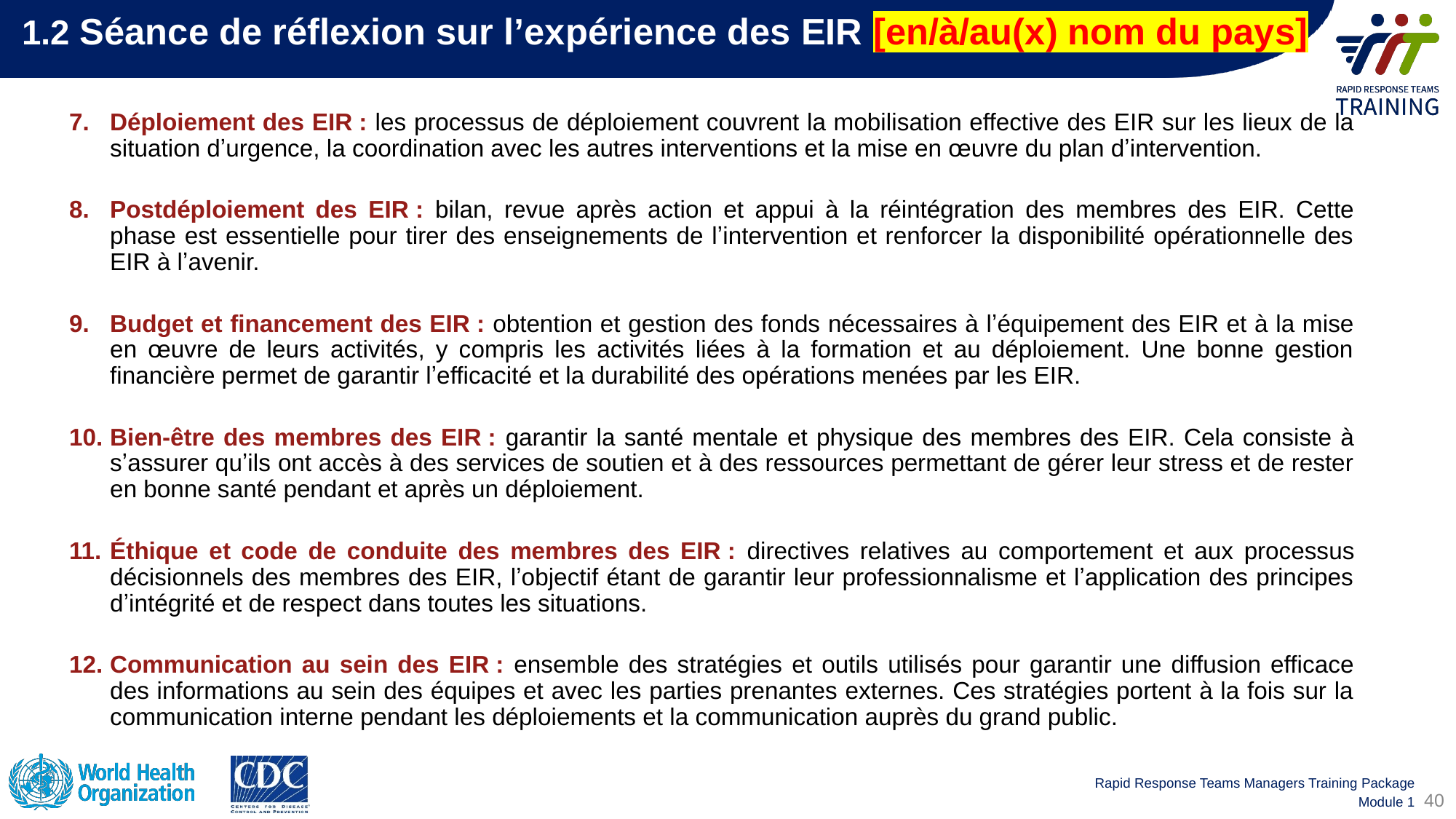

1.2 Séance de réflexion sur lʼexpérience des EIR [en/à/au(x) nom du pays]

Déploiement des EIR : les processus de déploiement couvrent la mobilisation effective des EIR sur les lieux de la situation dʼurgence, la coordination avec les autres interventions et la mise en œuvre du plan dʼintervention.

Postdéploiement des EIR : bilan, revue après action et appui à la réintégration des membres des EIR. Cette phase est essentielle pour tirer des enseignements de lʼintervention et renforcer la disponibilité opérationnelle des EIR à lʼavenir.

Budget et financement des EIR : obtention et gestion des fonds nécessaires à lʼéquipement des EIR et à la mise en œuvre de leurs activités, y compris les activités liées à la formation et au déploiement. Une bonne gestion financière permet de garantir lʼefficacité et la durabilité des opérations menées par les EIR.

Bien-être des membres des EIR : garantir la santé mentale et physique des membres des EIR. Cela consiste à sʼassurer quʼils ont accès à des services de soutien et à des ressources permettant de gérer leur stress et de rester en bonne santé pendant et après un déploiement.

Éthique et code de conduite des membres des EIR : directives relatives au comportement et aux processus décisionnels des membres des EIR, lʼobjectif étant de garantir leur professionnalisme et lʼapplication des principes dʼintégrité et de respect dans toutes les situations.

Communication au sein des EIR : ensemble des stratégies et outils utilisés pour garantir une diffusion efficace des informations au sein des équipes et avec les parties prenantes externes. Ces stratégies portent à la fois sur la communication interne pendant les déploiements et la communication auprès du grand public.

40